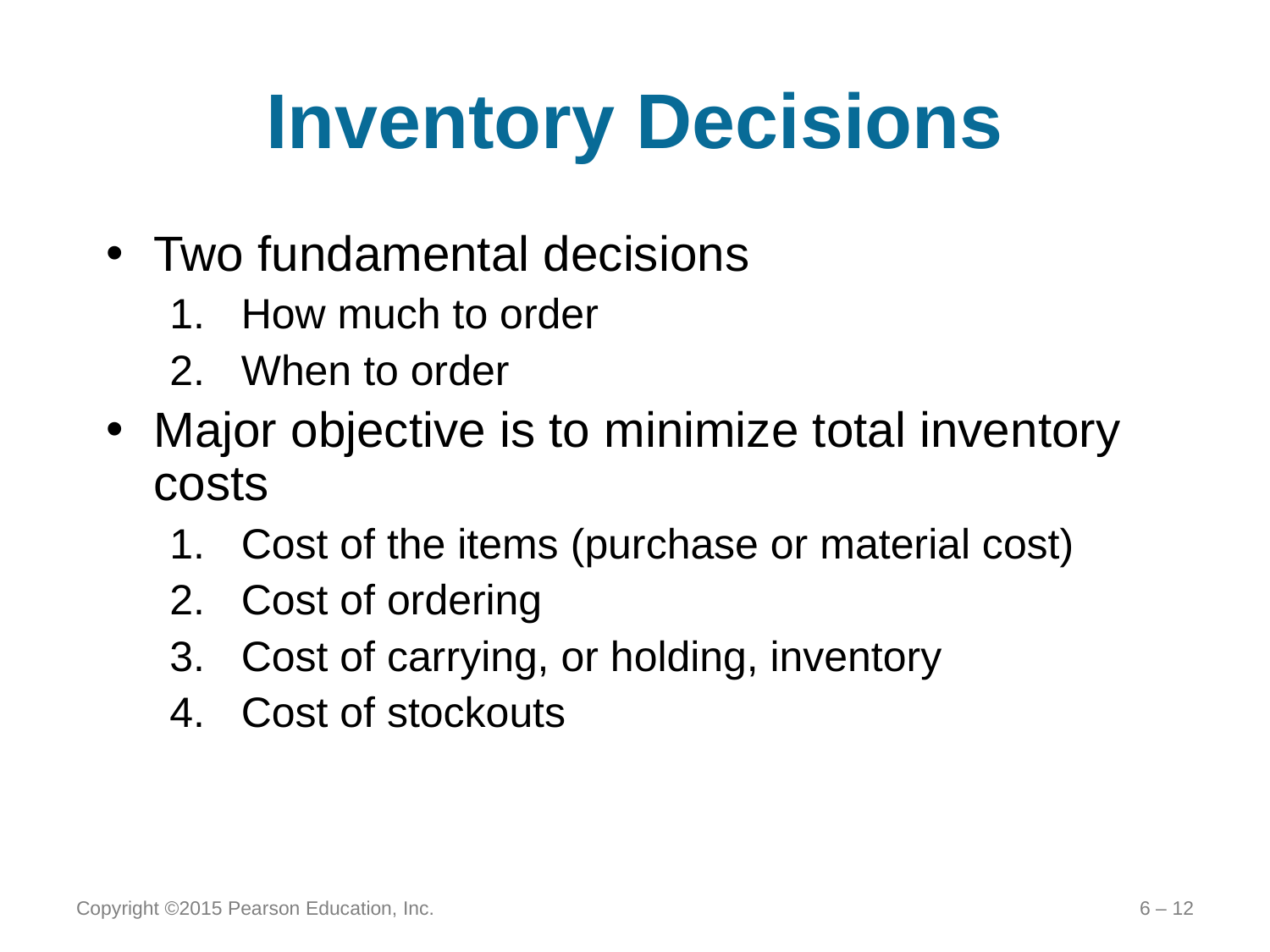

# Inventory Decisions
Two fundamental decisions
How much to order
When to order
Major objective is to minimize total inventory costs
Cost of the items (purchase or material cost)
Cost of ordering
Cost of carrying, or holding, inventory
Cost of stockouts

Copyright ©2015 Pearson Education, Inc.
6 – 12